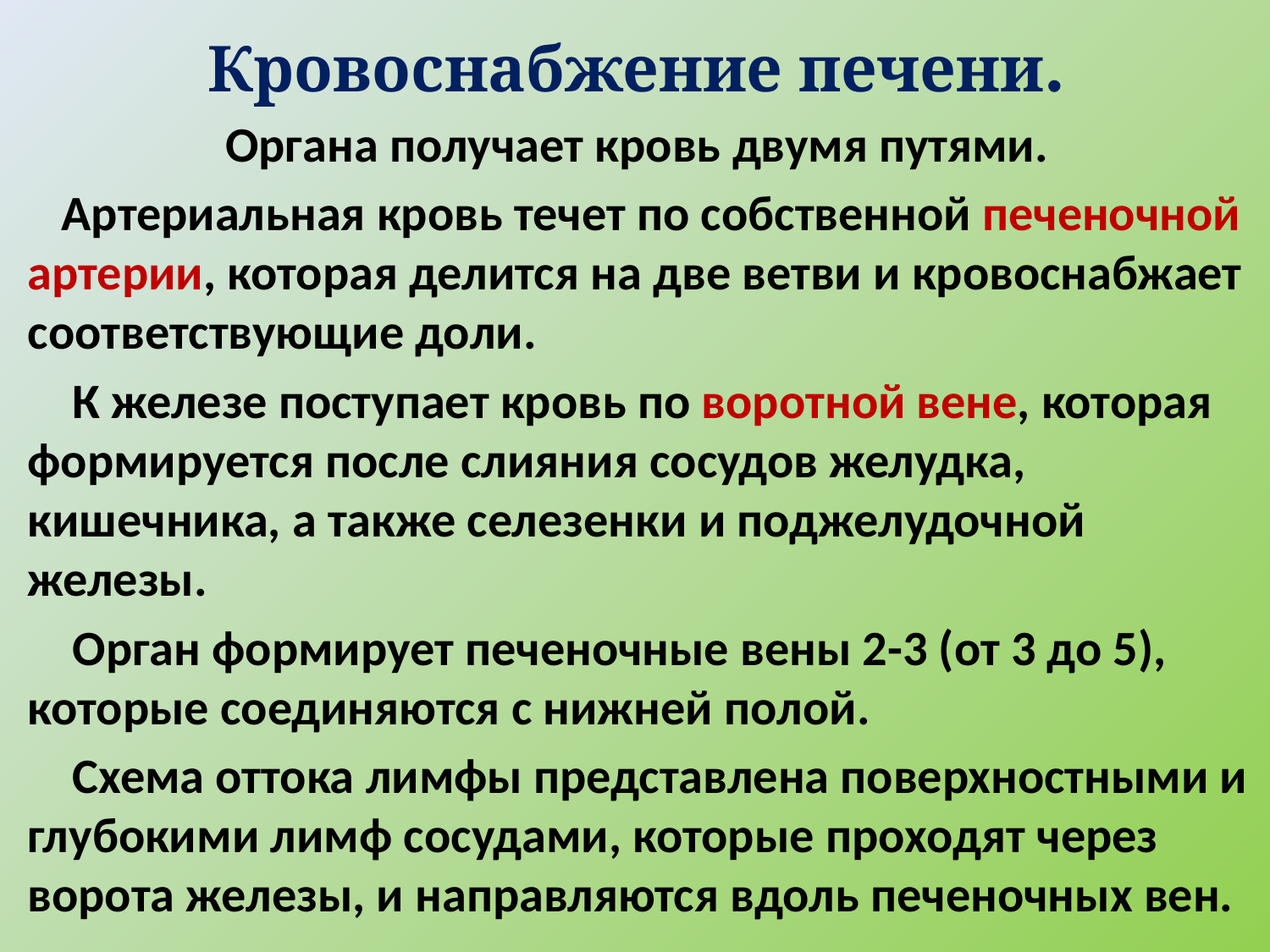

# Кровоснабжение печени.
Органа получает кровь двумя путями.
   Артериальная кровь течет по собственной печеночной артерии, которая делится на две ветви и кровоснабжает соответствующие доли.
    К железе поступает кровь по воротной вене, которая формируется после слияния сосудов желудка, кишечника, а также селезенки и поджелудочной железы.
    Орган формирует печеночные вены 2-3 (от 3 до 5), которые соединяются с нижней полой.
    Схема оттока лимфы представлена поверхностными и глубокими лимф сосудами, которые проходят через ворота железы, и направляются вдоль печеночных вен.